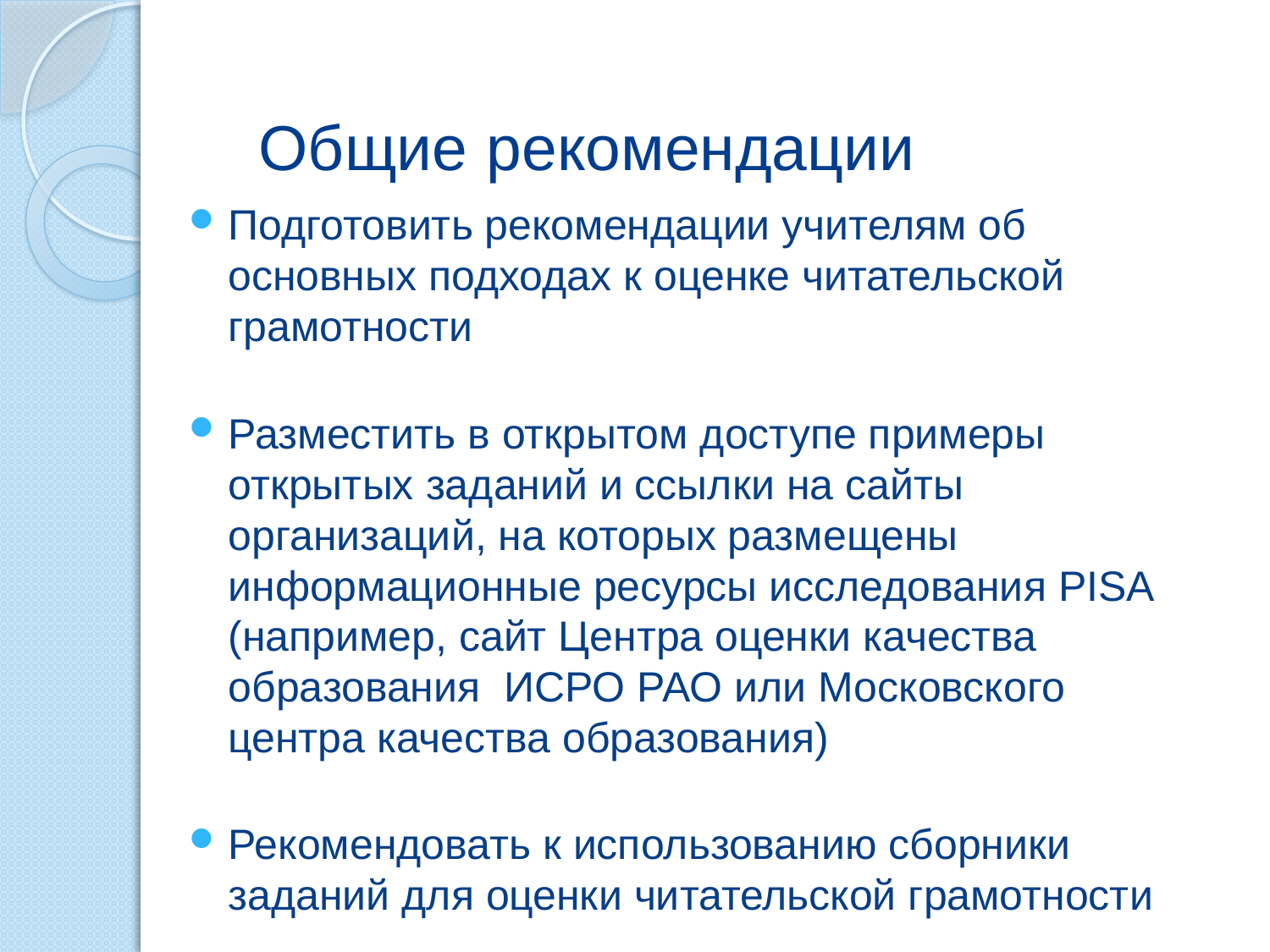

# Общие рекомендации

Подготовить рекомендации учителям об основных подходах к оценке читательской грамотности

Разместить в открытом доступе примеры открытых заданий и ссылки на сайты организаций, на которых размещены информационные ресурсы исследования PISA (например, сайт Центра оценки качества образования  ИСРО РАО или Московского центра качества образования)

Рекомендовать к использованию сборники заданий для оценки читательской грамотности